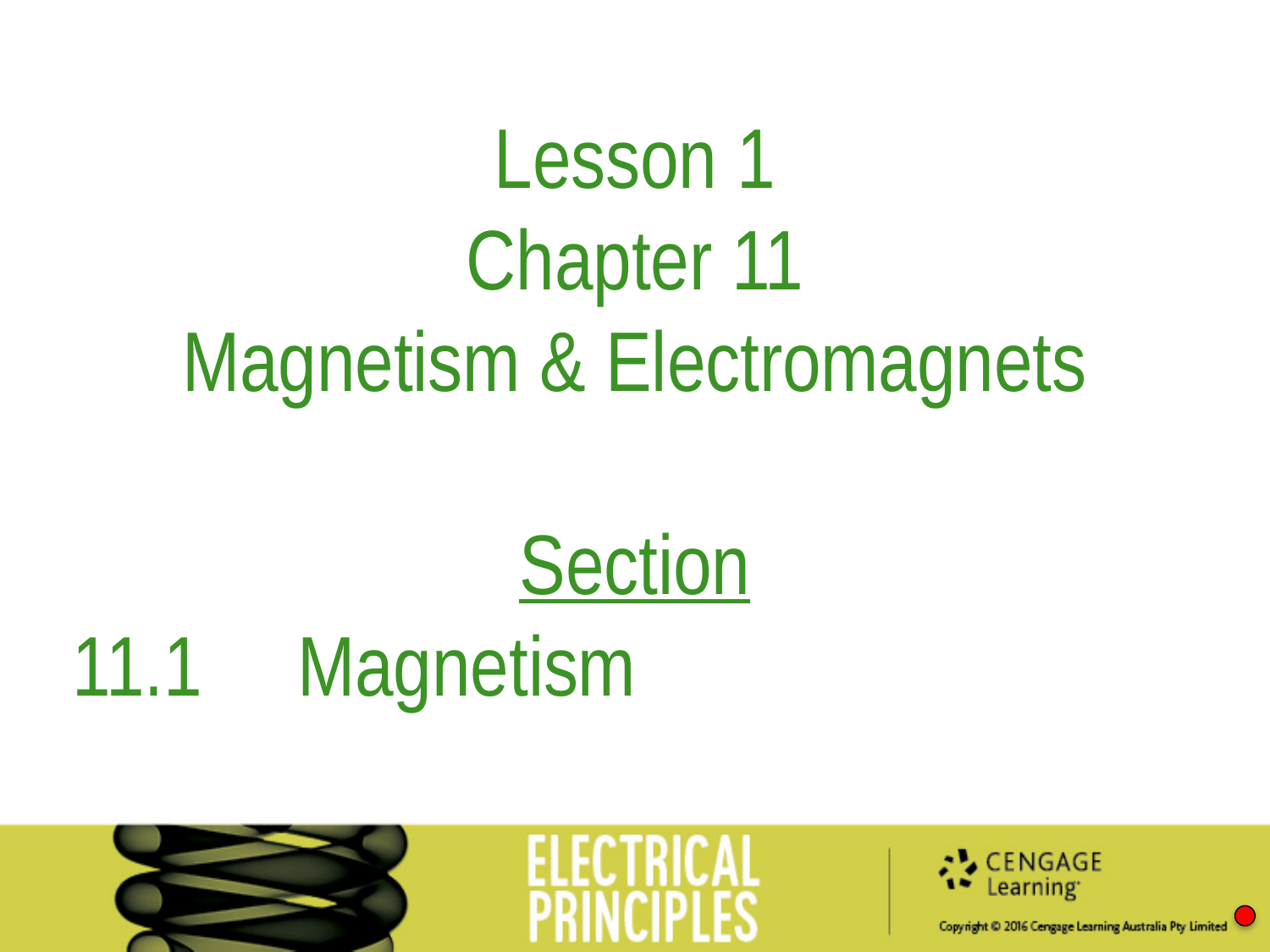

Lesson 1
Chapter 11
Magnetism & Electromagnets

Section
11.1	Magnetism